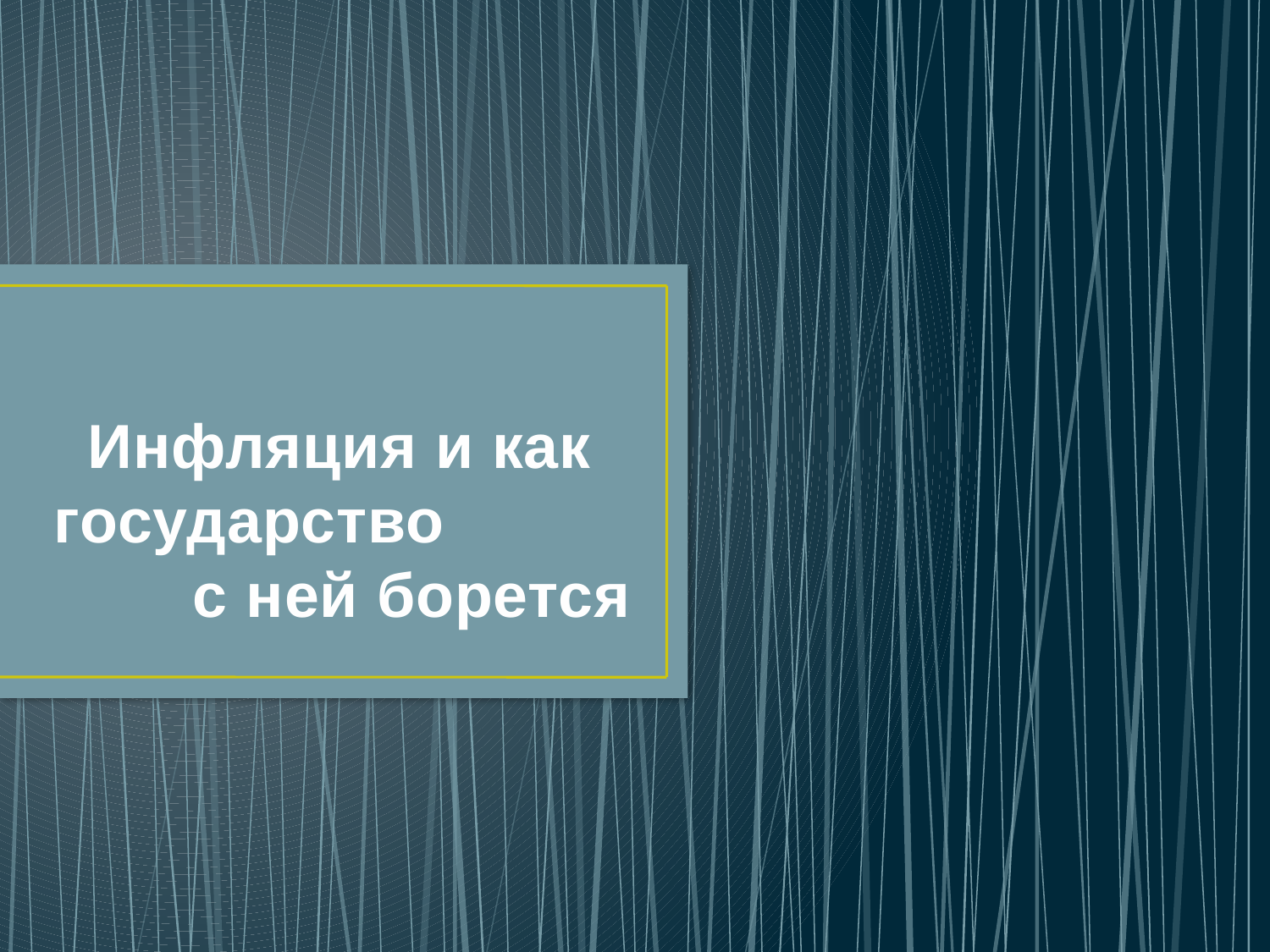

# Инфляция и как государство                   с ней борется